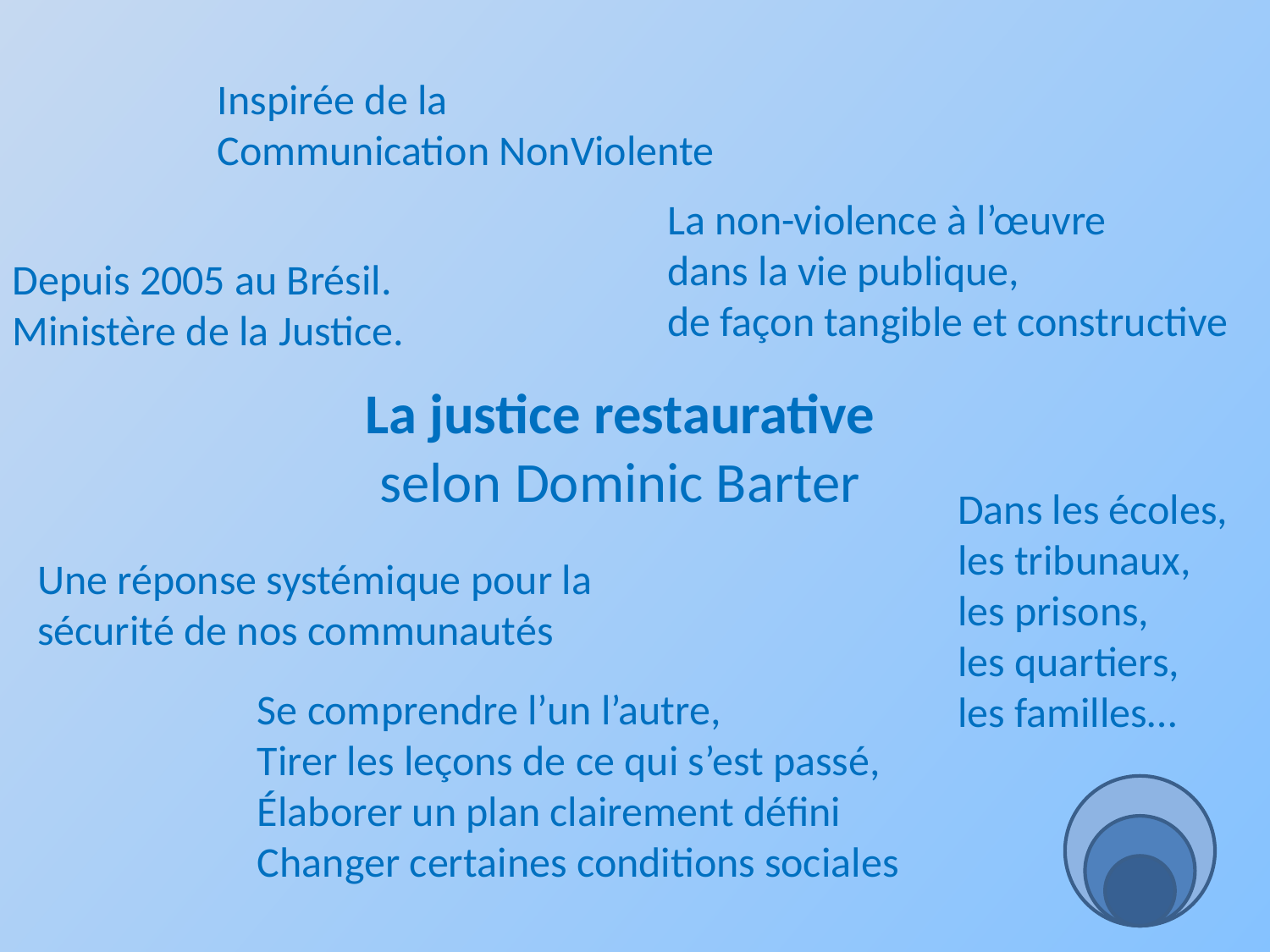

Inspirée de la
Communication NonViolente
La non-violence à l’œuvre
dans la vie publique,
de façon tangible et constructive
Depuis 2005 au Brésil.
Ministère de la Justice.
# La justice restaurative selon Dominic Barter
Dans les écoles,
les tribunaux,
les prisons,
les quartiers,
les familles…
Une réponse systémique pour la sécurité de nos communautés
Se comprendre l’un l’autre,
Tirer les leçons de ce qui s’est passé,
Élaborer un plan clairement défini Changer certaines conditions sociales